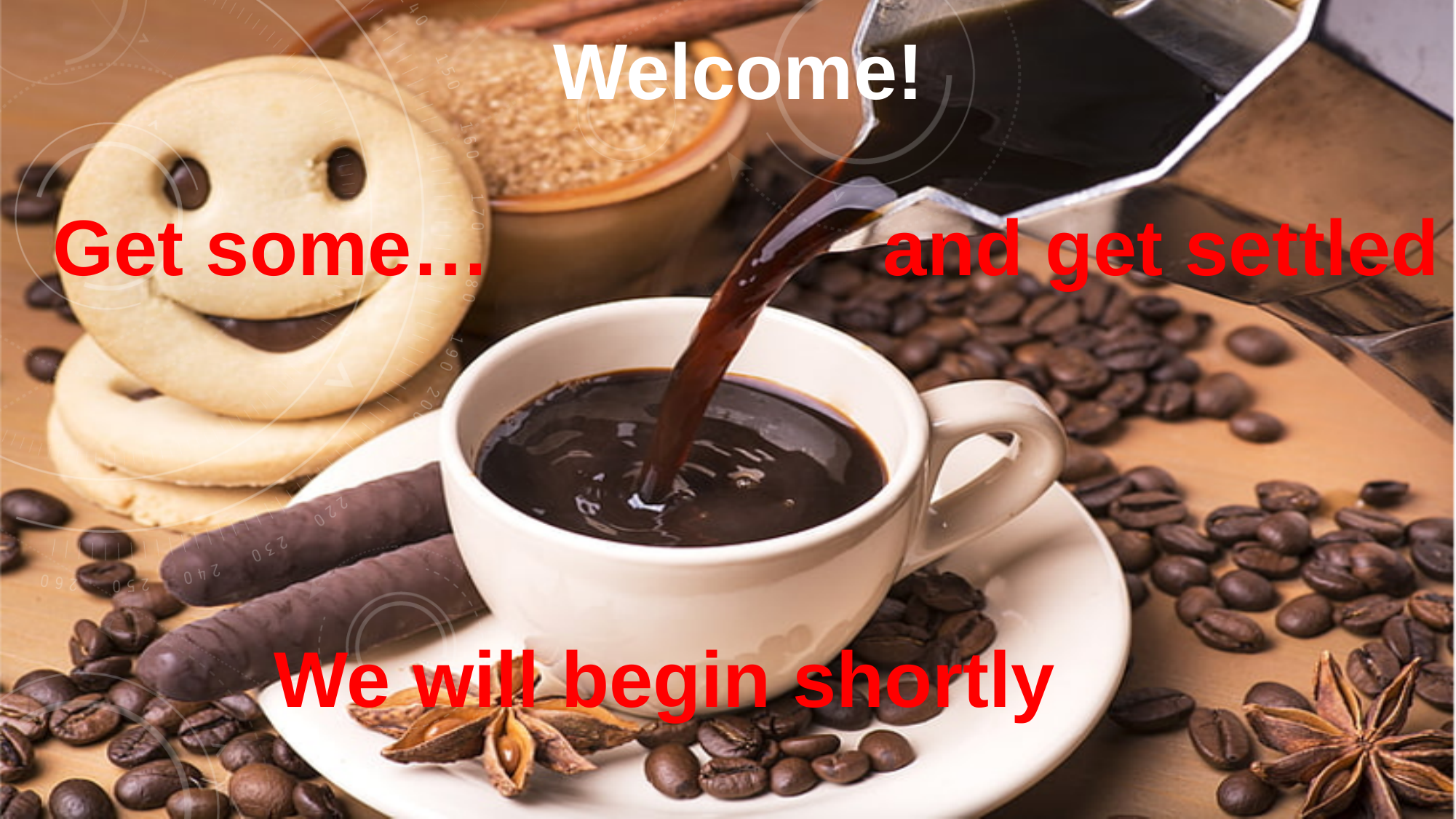

Welcome!
#

Get some…                  and get settled

We will begin shortly